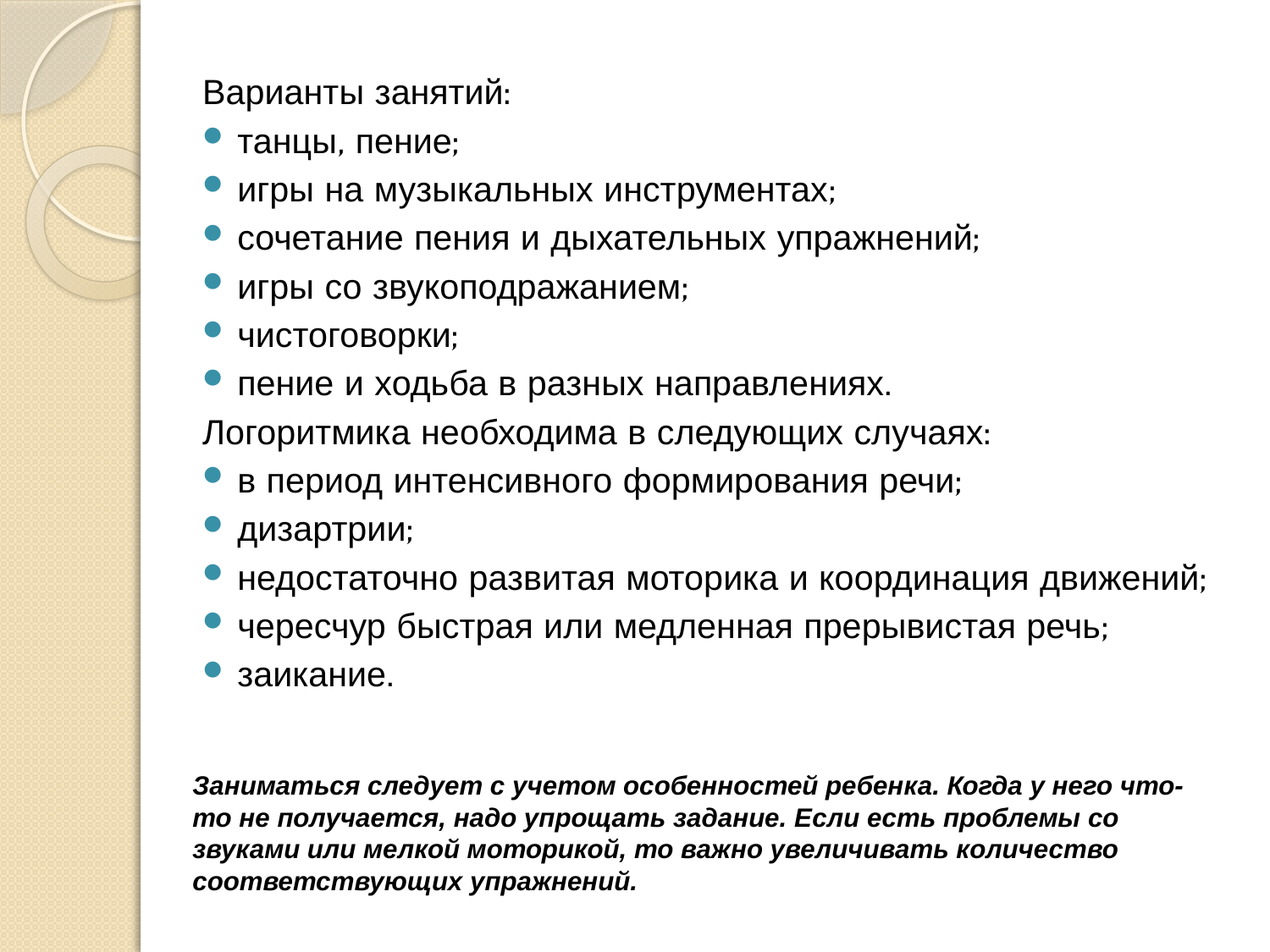

Варианты занятий:
танцы, пение;
игры на музыкальных инструментах;
сочетание пения и дыхательных упражнений;
игры со звукоподражанием;
чистоговорки;
пение и ходьба в разных направлениях.
Логоритмика необходима в следующих случаях:
в период интенсивного формирования речи;
дизартрии;
недостаточно развитая моторика и координация движений;
чересчур быстрая или медленная прерывистая речь;
заикание.

Заниматься следует с учетом особенностей ребенка. Когда у него что-то не получается, надо упрощать задание. Если есть проблемы со звуками или мелкой моторикой, то важно увеличивать количество соответствующих упражнений.